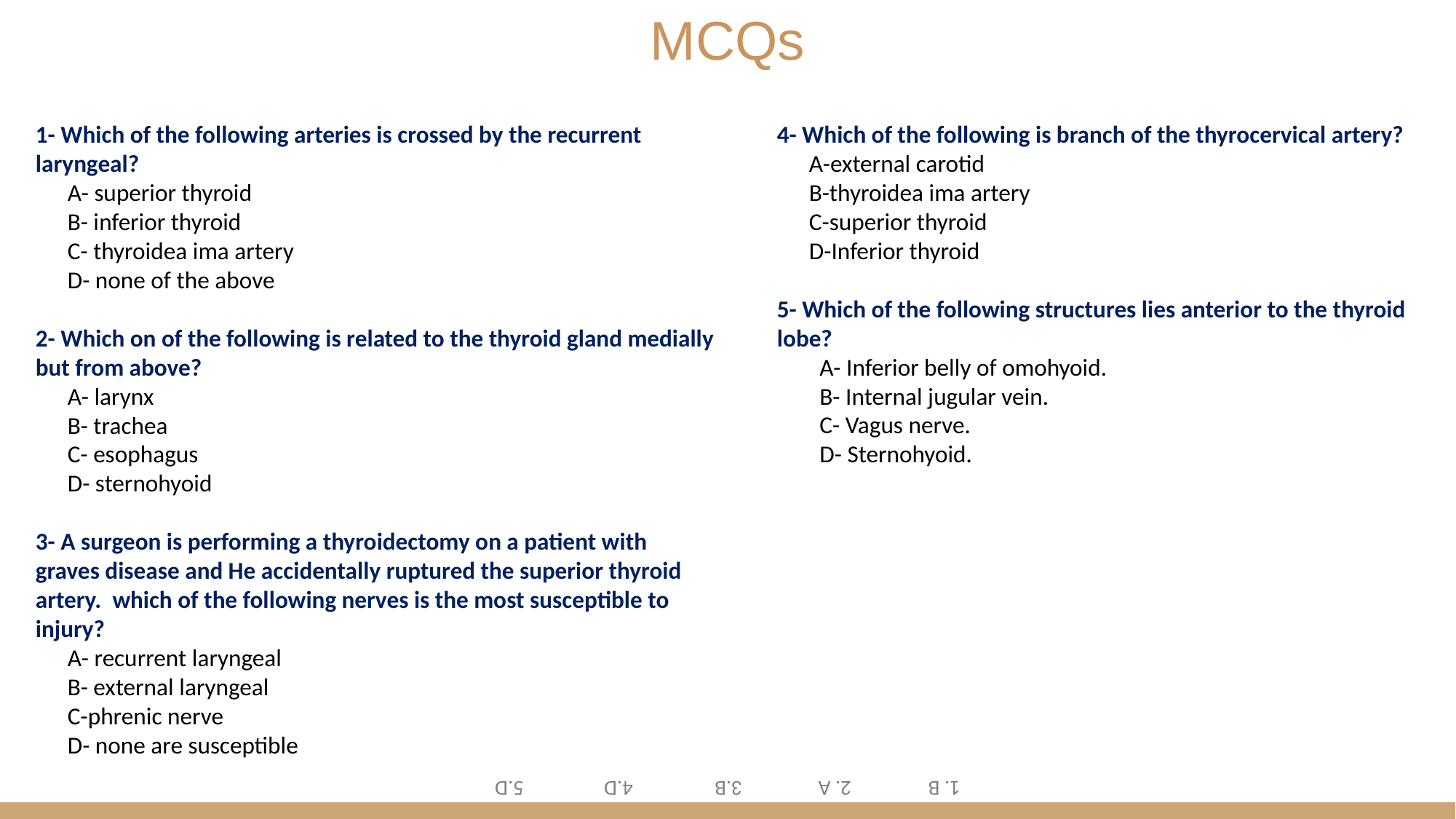

1- Which of the following arteries is crossed by the recurrent laryngeal?
A- superior thyroid
B- inferior thyroid
C- thyroidea ima artery
D- none of the above

2- Which on of the following is related to the thyroid gland medially but from above?
A- larynx
B- trachea
C- esophagus
D- sternohyoid

3- A surgeon is performing a thyroidectomy on a patient with graves disease and He accidentally ruptured the superior thyroid artery.  which of the following nerves is the most susceptible to injury?
A- recurrent laryngeal
B- external laryngeal
C-phrenic nerve
D- none are susceptible

4- Which of the following is branch of the thyrocervical artery?
A-external carotid
B-thyroidea ima artery
C-superior thyroid
D-Inferior thyroid

5- Which of the following structures lies anterior to the thyroid lobe?
A- Inferior belly of omohyoid.
B- Internal jugular vein.
C- Vagus nerve.
D- Sternohyoid.
1. B	2. A	3.B	4.D	5.D